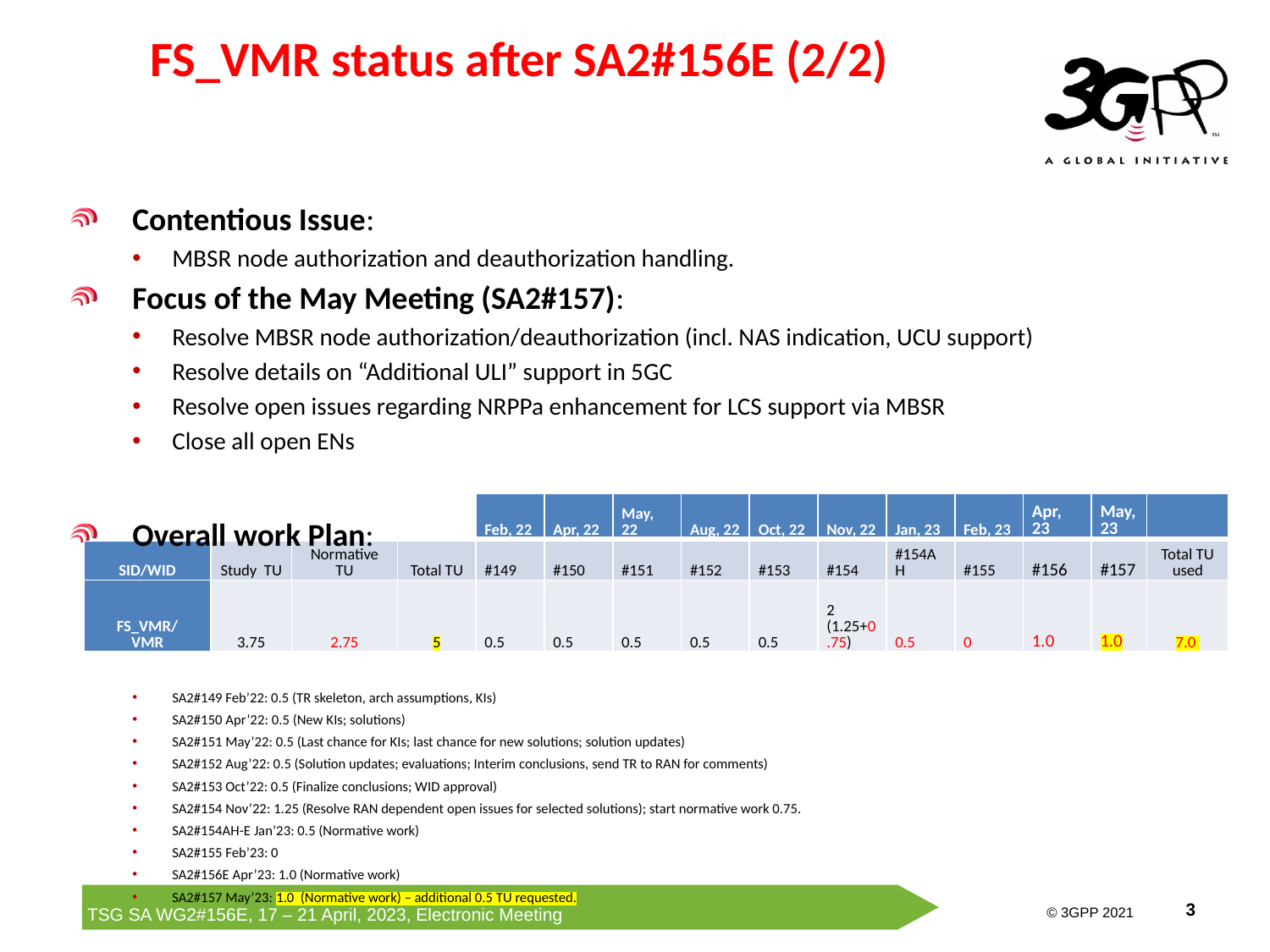

# FS_VMR status after SA2#156E (2/2)
Contentious Issue:
MBSR node authorization and deauthorization handling.
Focus of the May Meeting (SA2#157):
Resolve MBSR node authorization/deauthorization (incl. NAS indication, UCU support)
Resolve details on “Additional ULI” support in 5GC
Resolve open issues regarding NRPPa enhancement for LCS support via MBSR
Close all open ENs

Overall work Plan:

SA2#149 Feb’22: 0.5 (TR skeleton, arch assumptions, KIs)
SA2#150 Apr’22: 0.5 (New KIs; solutions)
SA2#151 May’22: 0.5 (Last chance for KIs; last chance for new solutions; solution updates)
SA2#152 Aug’22: 0.5 (Solution updates; evaluations; Interim conclusions, send TR to RAN for comments)
SA2#153 Oct’22: 0.5 (Finalize conclusions; WID approval)
SA2#154 Nov’22: 1.25 (Resolve RAN dependent open issues for selected solutions); start normative work 0.75.
SA2#154AH-E Jan’23: 0.5 (Normative work)
SA2#155 Feb’23: 0
SA2#156E Apr’23: 1.0 (Normative work)
SA2#157 May’23: 1.0  (Normative work) – additional 0.5 TU requested.

|  |  |  |  | Feb, 22 | Apr, 22 | May, 22 | Aug, 22 | Oct, 22 | Nov, 22 | Jan, 23 | Feb, 23 | Apr, 23 | May, 23 |  |
| --- | --- | --- | --- | --- | --- | --- | --- | --- | --- | --- | --- | --- | --- | --- |
| SID/WID | Study  TU | Normative TU | Total TU | #149 | #150 | #151 | #152 | #153 | #154 | #154AH | #155 | #156 | #157 | Total TU used |
| FS\_VMR/ VMR | 3.75 | 2.75 | 5 | 0.5 | 0.5 | 0.5 | 0.5 | 0.5 | 2 (1.25+0.75) | 0.5 | 0 | 1.0 | 1.0 | 7.0 |